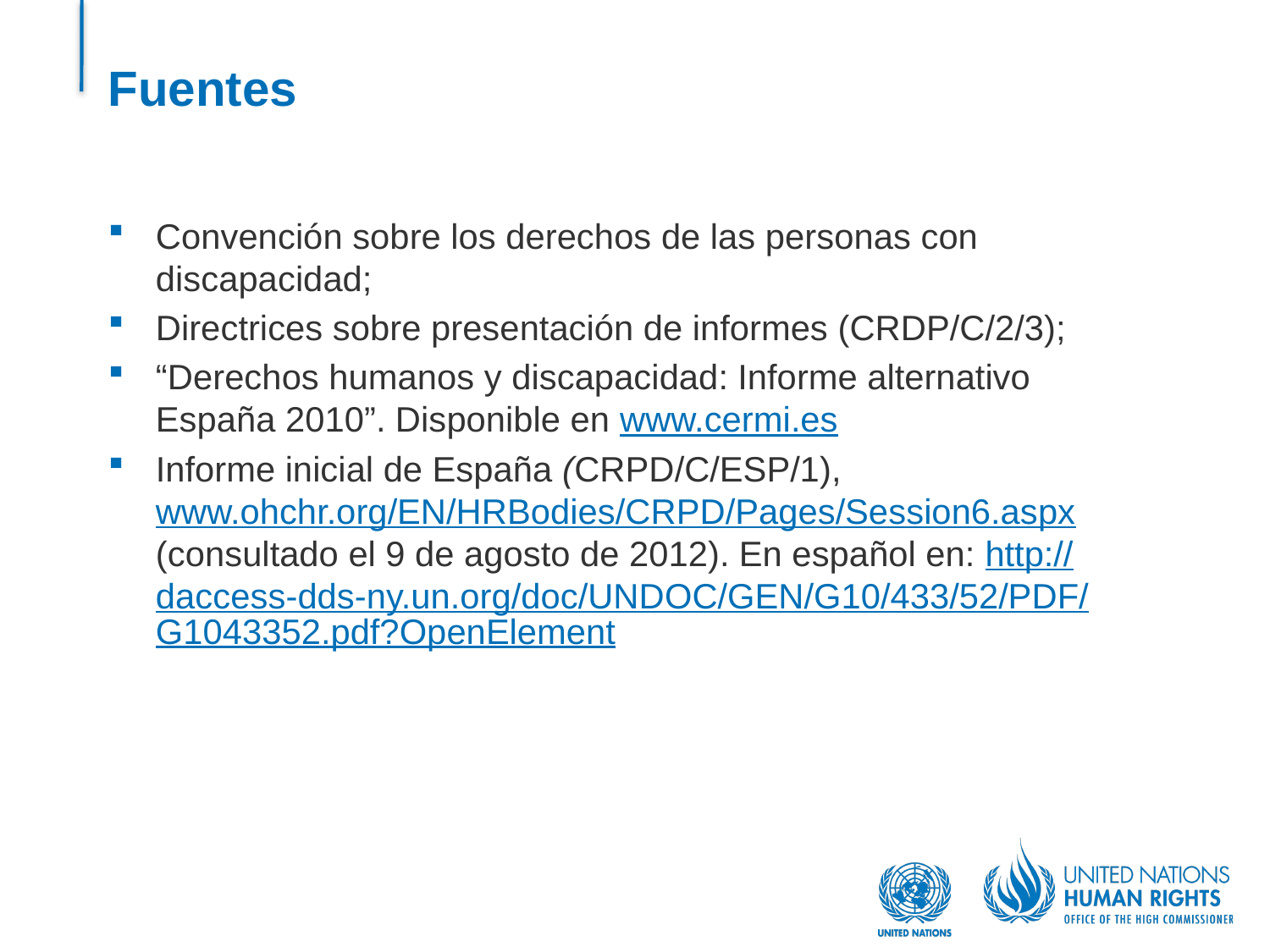

# Fuentes
Convención sobre los derechos de las personas con discapacidad;
Directrices sobre presentación de informes (CRDP/C/2/3);
“Derechos humanos y discapacidad: Informe alternativo España 2010”. Disponible en www.cermi.es
Informe inicial de España (CRPD/C/ESP/1), www.ohchr.org/EN/HRBodies/CRPD/Pages/Session6.aspx (consultado el 9 de agosto de 2012). En español en: http://daccess-dds-ny.un.org/doc/UNDOC/GEN/G10/433/52/PDF/G1043352.pdf?OpenElement